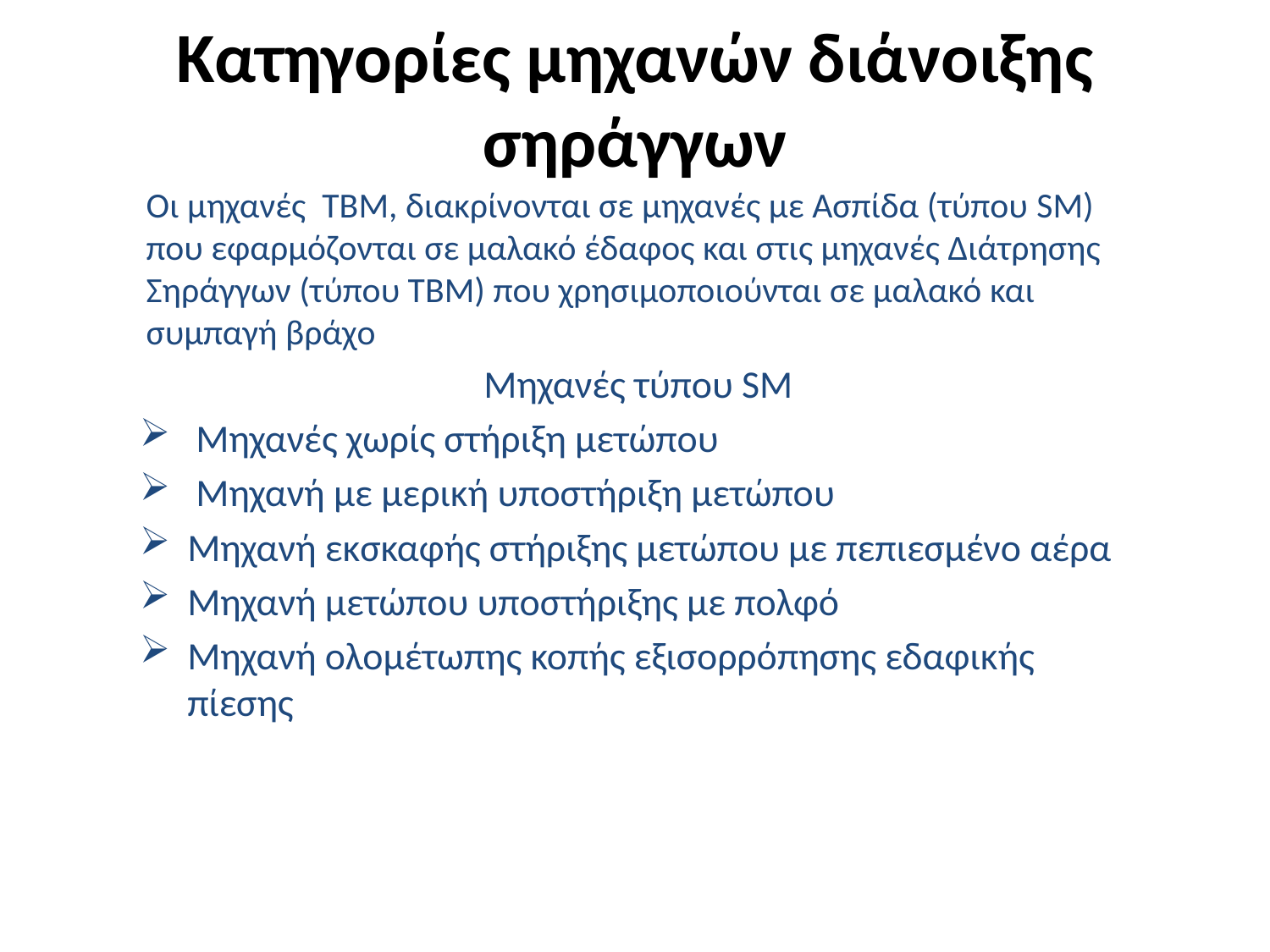

# Κατηγορίες μηχανών διάνοιξης σηράγγων
Οι μηχανές  ΤΒΜ, διακρίνονται σε μηχανές με Ασπίδα (τύπου SM) που εφαρμόζονται σε μαλακό έδαφος και στις μηχανές Διάτρησης Σηράγγων (τύπου ΤΒΜ) που χρησιμοποιούνται σε μαλακό και συμπαγή βράχο
Μηχανές τύπου SM
 Μηχανές χωρίς στήριξη μετώπου
 Μηχανή με μερική υποστήριξη μετώπου
Μηχανή εκσκαφής στήριξης μετώπου με πεπιεσμένο αέρα
Μηχανή μετώπου υποστήριξης με πολφό
Μηχανή ολομέτωπης κοπής εξισορρόπησης εδαφικής πίεσης